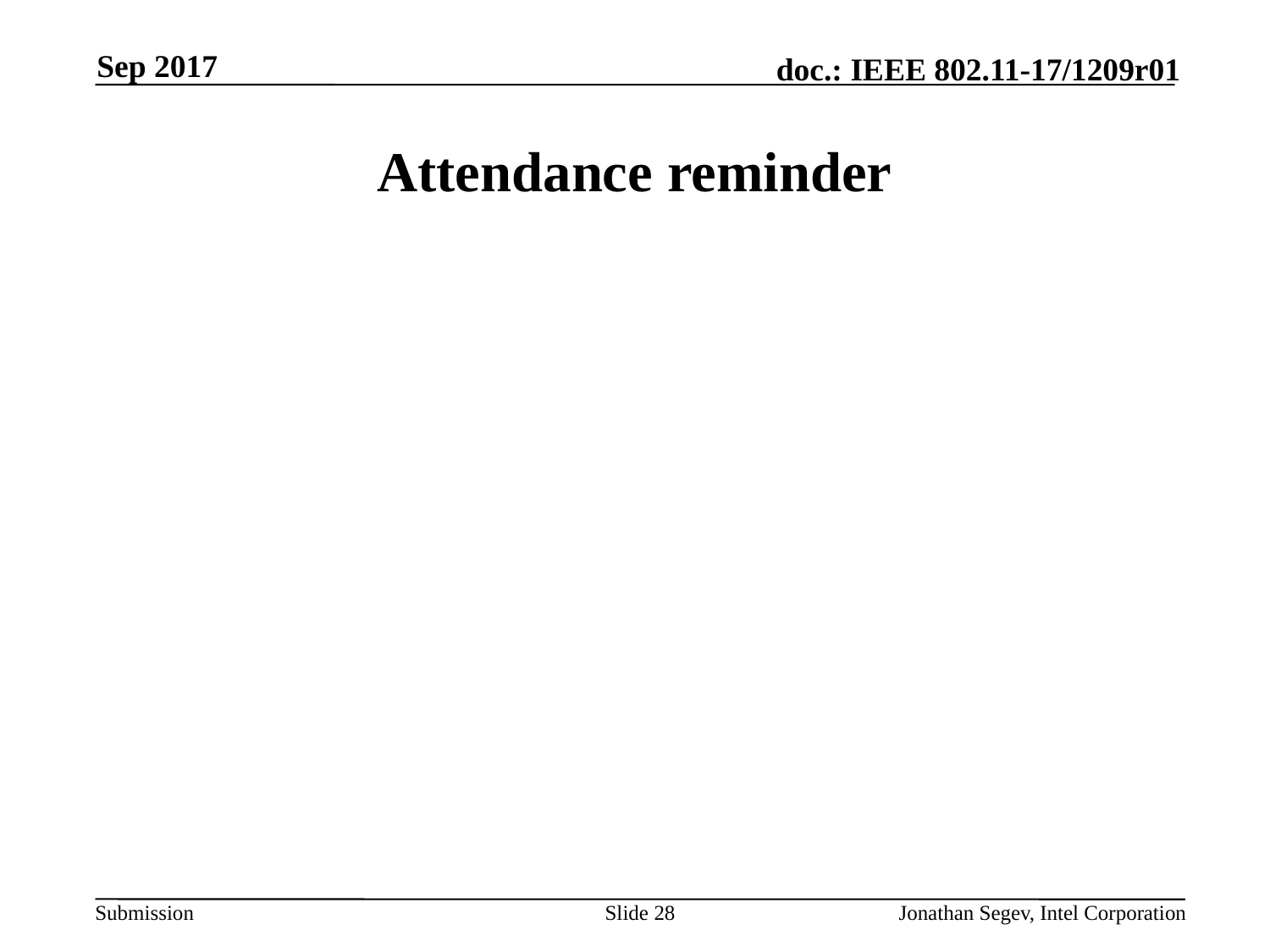

Sep 2017
# Attendance reminder

Slide 28
Jonathan Segev, Intel Corporation